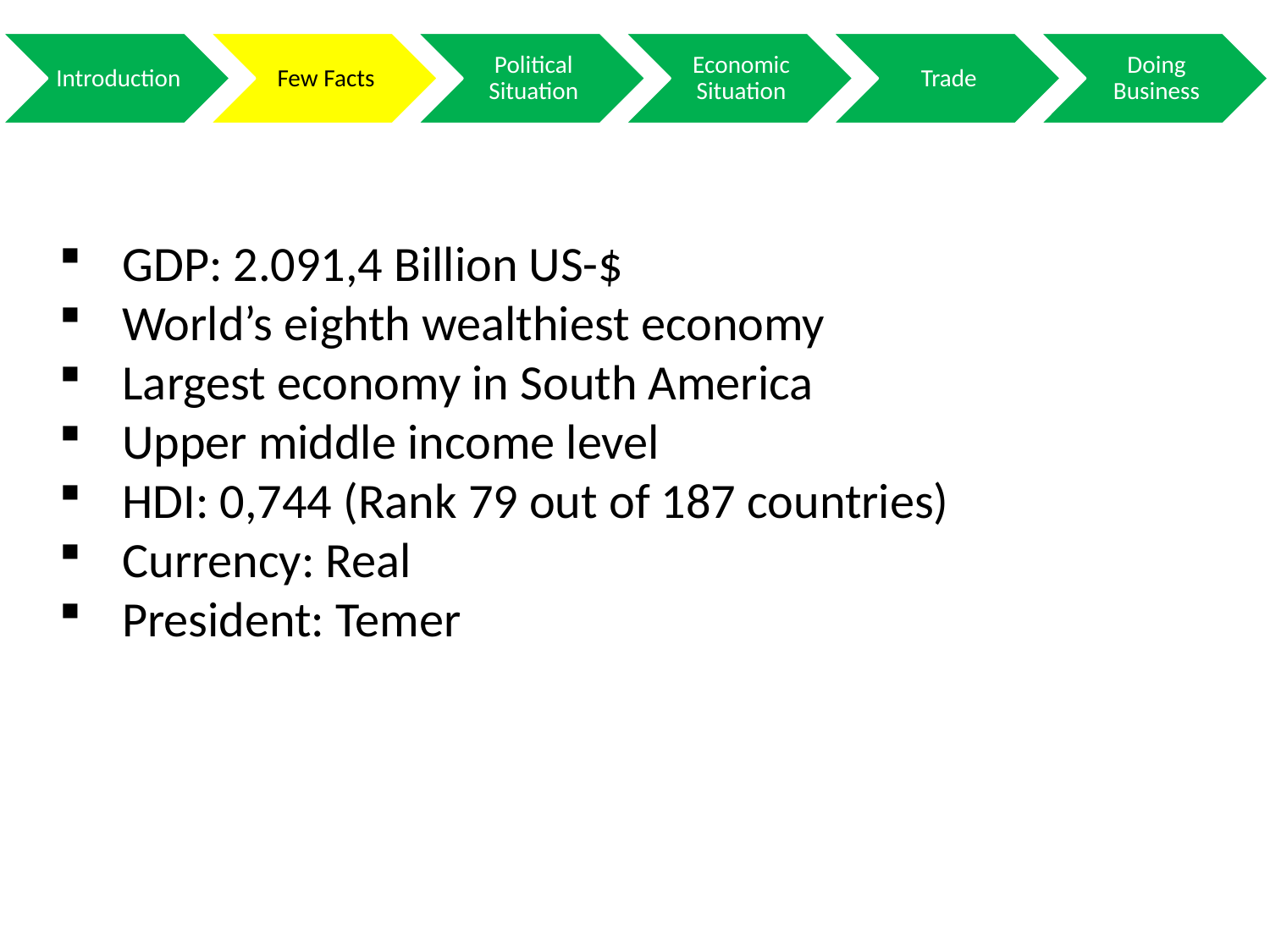

Introduction
Few Facts
Political Situation
Economic Situation
Trade
Doing Business
GDP: 2.091,4 Billion US-$
World’s eighth wealthiest economy
Largest economy in South America
Upper middle income level
HDI: 0,744 (Rank 79 out of 187 countries)
Currency: Real
President: Temer